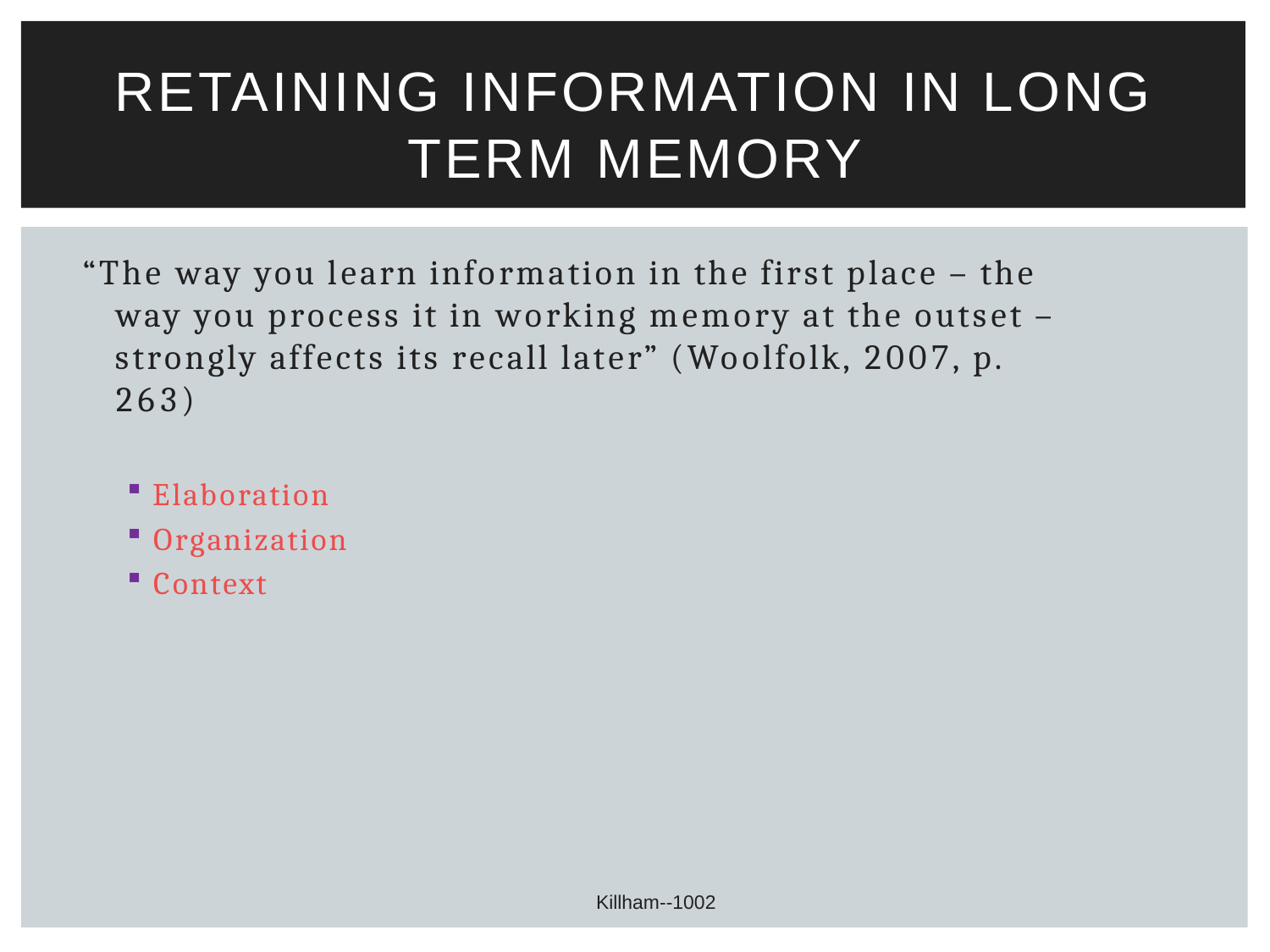

# Retaining Information in Long Term Memory
“The way you learn information in the first place – the way you process it in working memory at the outset – strongly affects its recall later” (Woolfolk, 2007, p. 263)

Elaboration
Organization
Context
Killham--1002